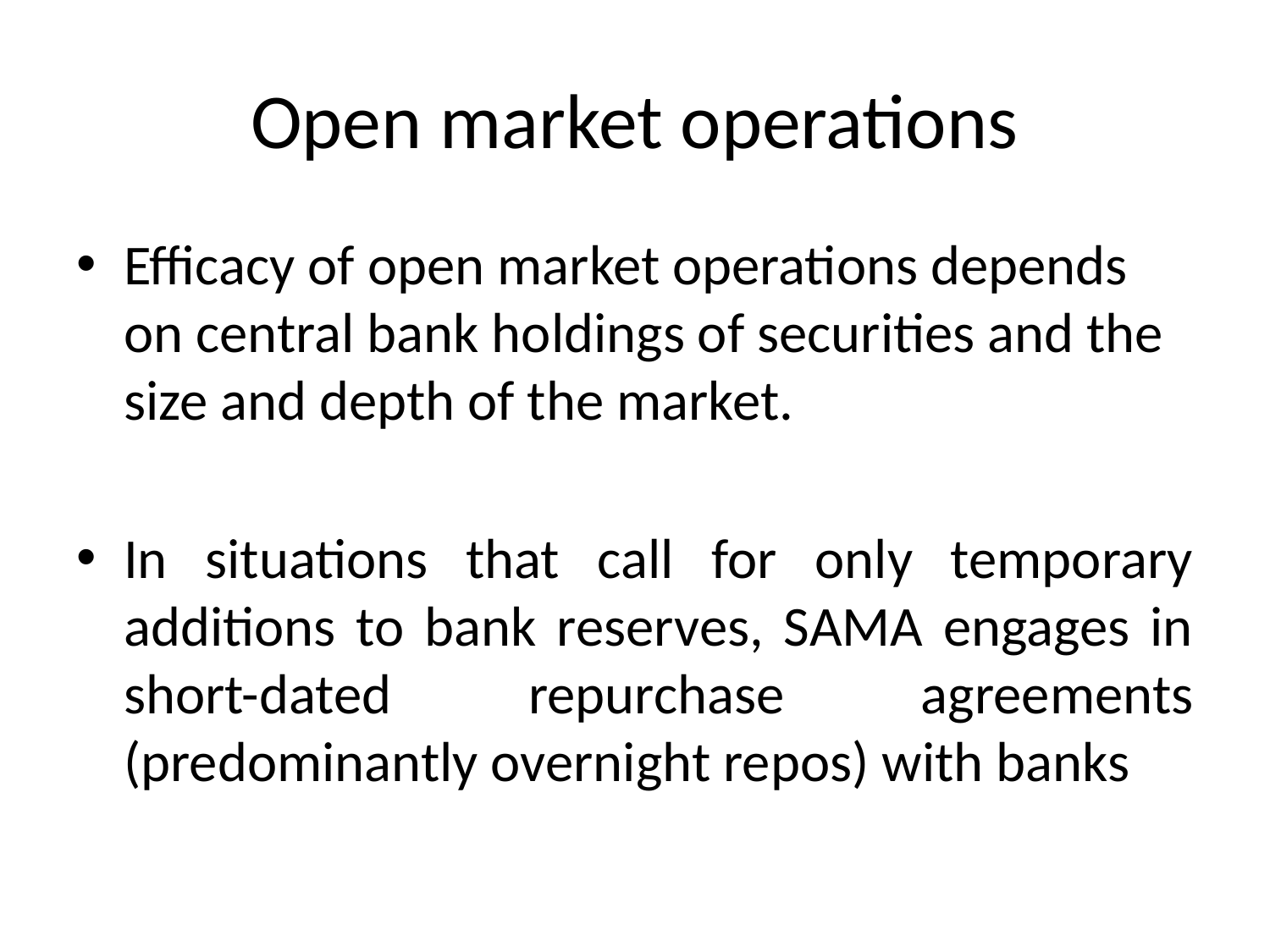

# Open market operations
Efficacy of open market operations depends on central bank holdings of securities and the size and depth of the market.

In situations that call for only temporary additions to bank reserves, SAMA engages in short-dated repurchase agreements (predominantly overnight repos) with banks